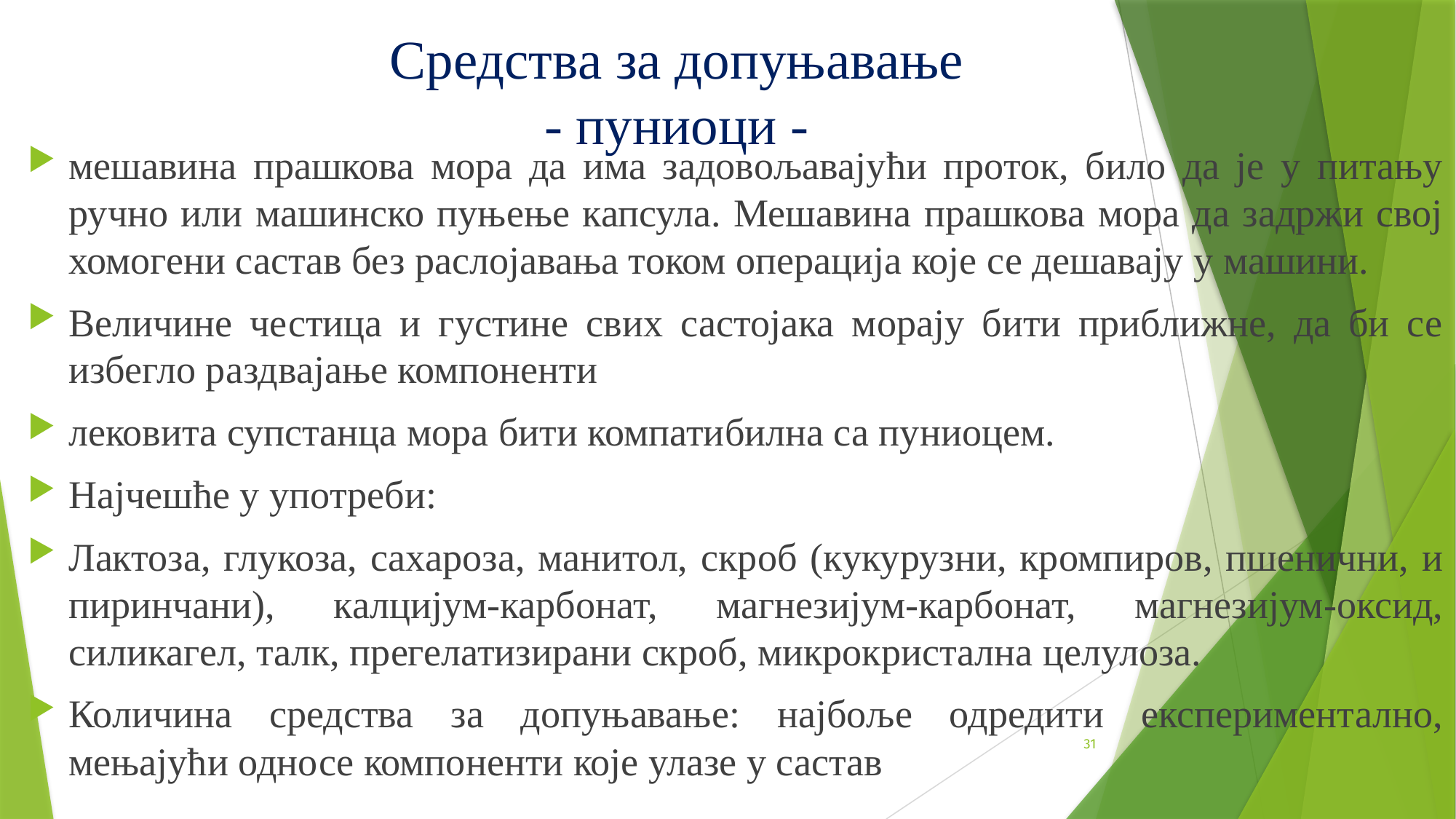

# Средства за допуњавање - пуниоци -
мешавина прашкова мора да има задовољавајући проток, било да је у питању ручно или машинско пуњење капсула. Мешавина прашкова мора да задржи свој хомогени састав без раслојавања током операција које се дешавају у машини.
Величине честица и густине свих састојака морају бити приближне, да би се избегло раздвајање компоненти
лековита супстанца мора бити компатибилна са пуниоцем.
Најчешће у употреби:
Лактоза, глукоза, сахароза, манитол, скроб (кукурузни, кромпиров, пшенични, и пиринчани), калцијум-карбонат, магнезијум-карбонат, магнезијум-оксид, силикагел, талк, прегелатизирани скроб, микрокристална целулоза.
Количина средства за допуњавање: најбоље одредити експериментално, мењајући односе компоненти које улазе у састав

31